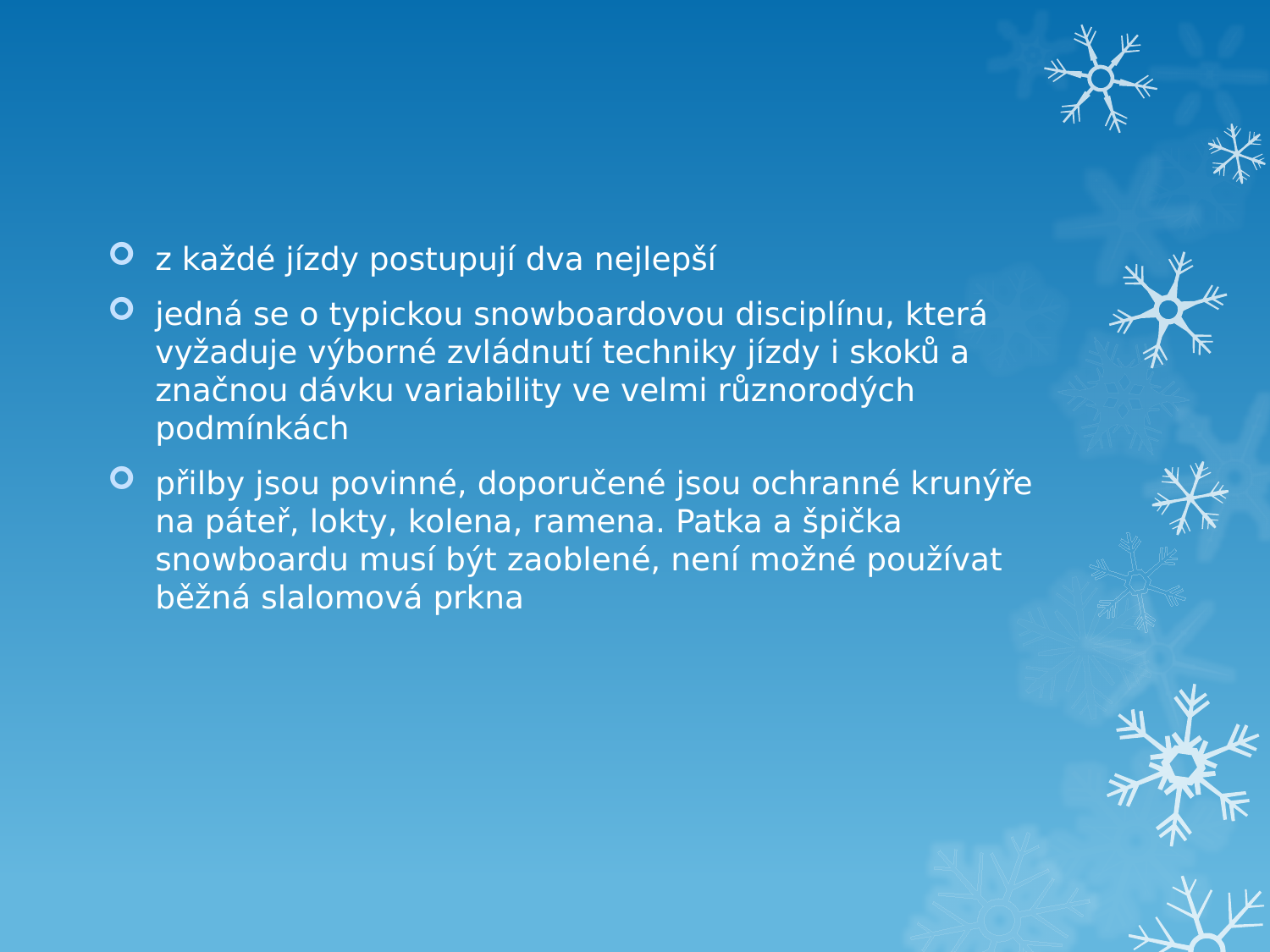

#
z každé jízdy postupují dva nejlepší
jedná se o typickou snowboardovou disciplínu, která vyžaduje výborné zvládnutí techniky jízdy i skoků a značnou dávku variability ve velmi různorodých podmínkách
přilby jsou povinné, doporučené jsou ochranné krunýře na páteř, lokty, kolena, ramena. Patka a špička snowboardu musí být zaoblené, není možné používat běžná slalomová prkna